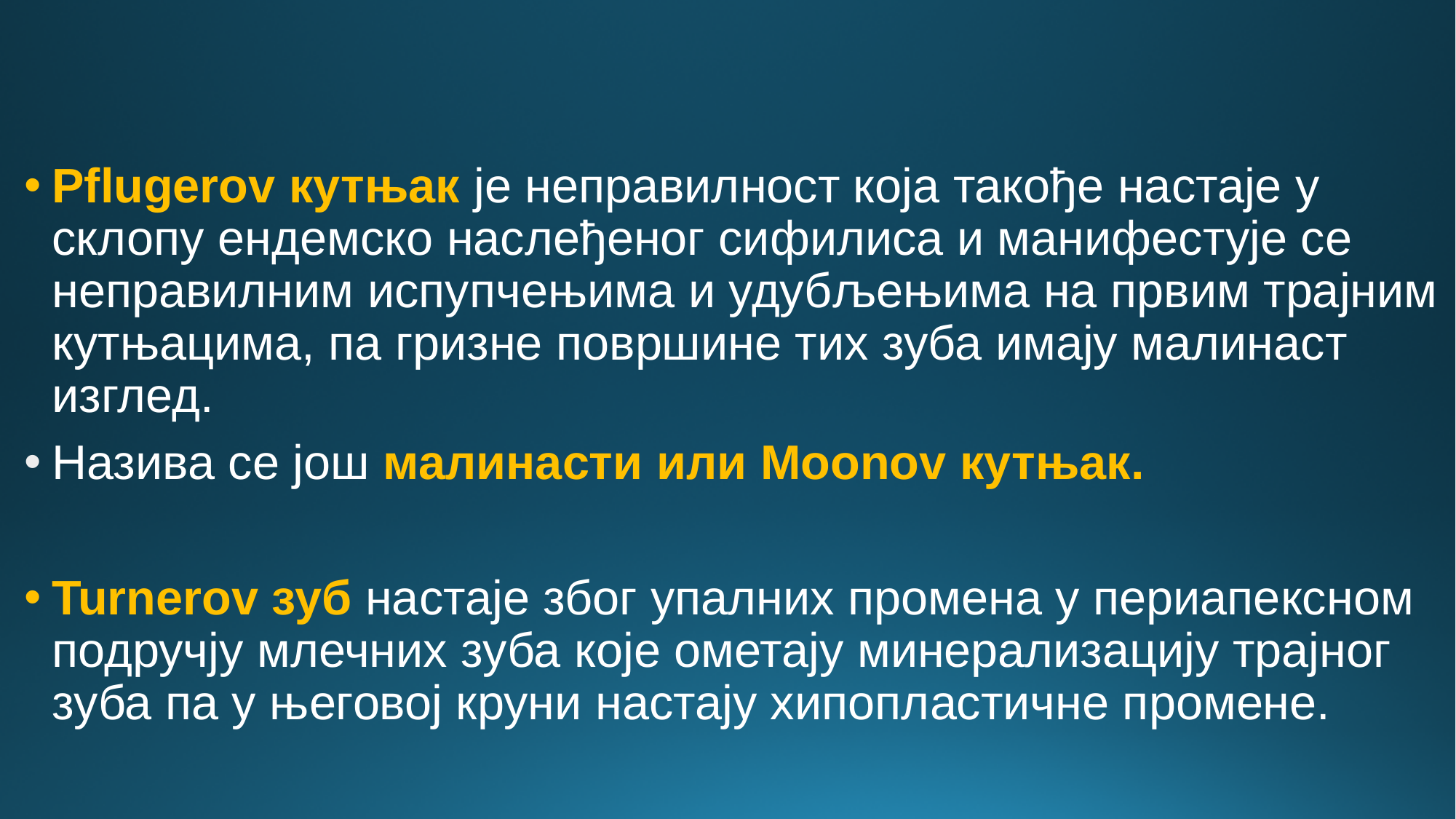

Pflugerov кутњак је неправилност која такође настаје у склопу ендемско наслеђеног сифилиса и манифестује се неправилним испупчењима и удубљењима на првим трајним кутњацима, па гризне површине тих зуба имају малинаст изглед.
Назива се још малинасти или Moonov кутњак.

Turnerov зуб настаје због упалних промена у периапексном подручју млечних зуба које ометају минерализацију трајног зуба па у његовој круни настају хипопластичне промене.